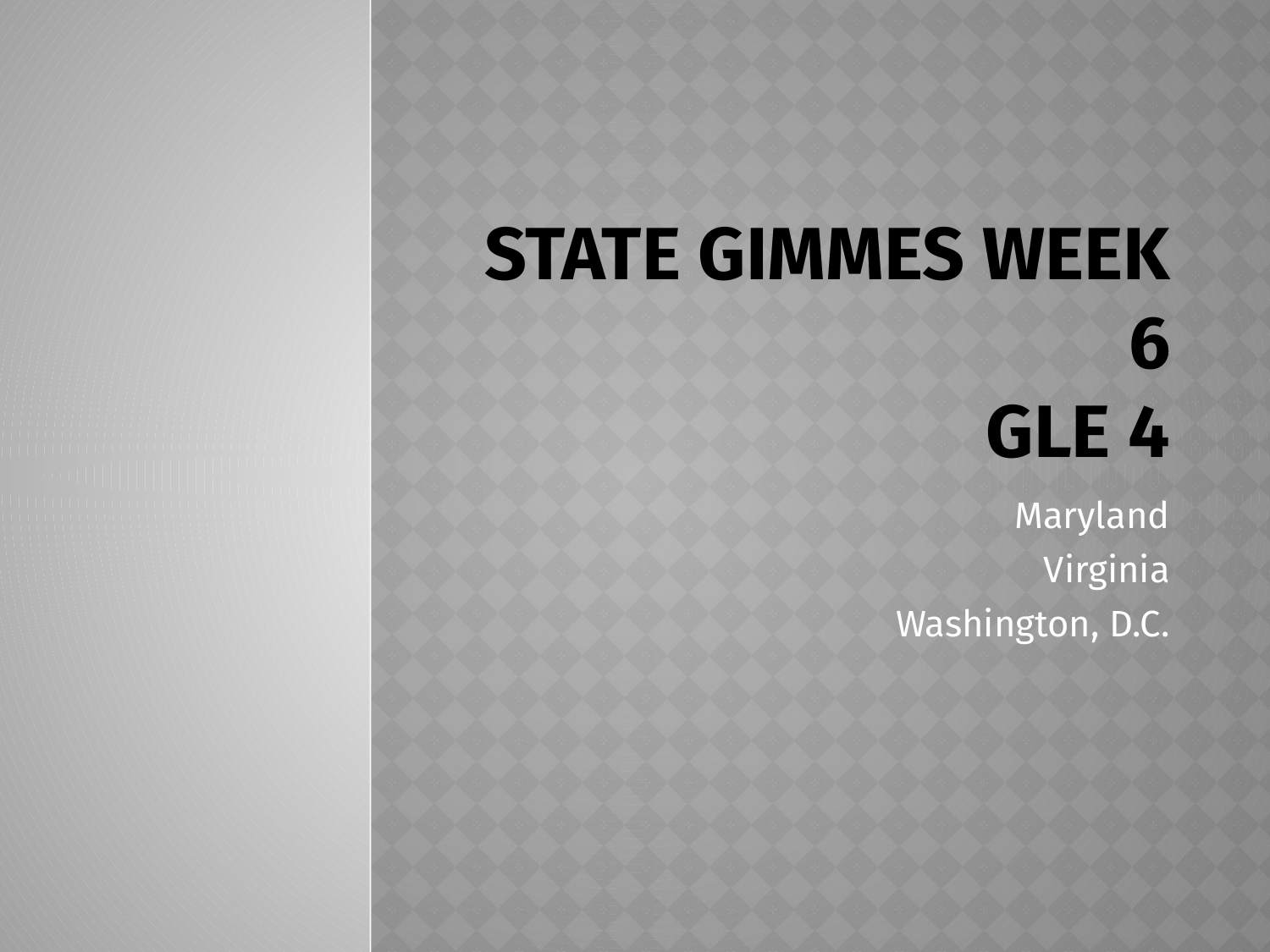

# State Gimmes Week 6 GLE 4
Maryland
Virginia
Washington, D.C.